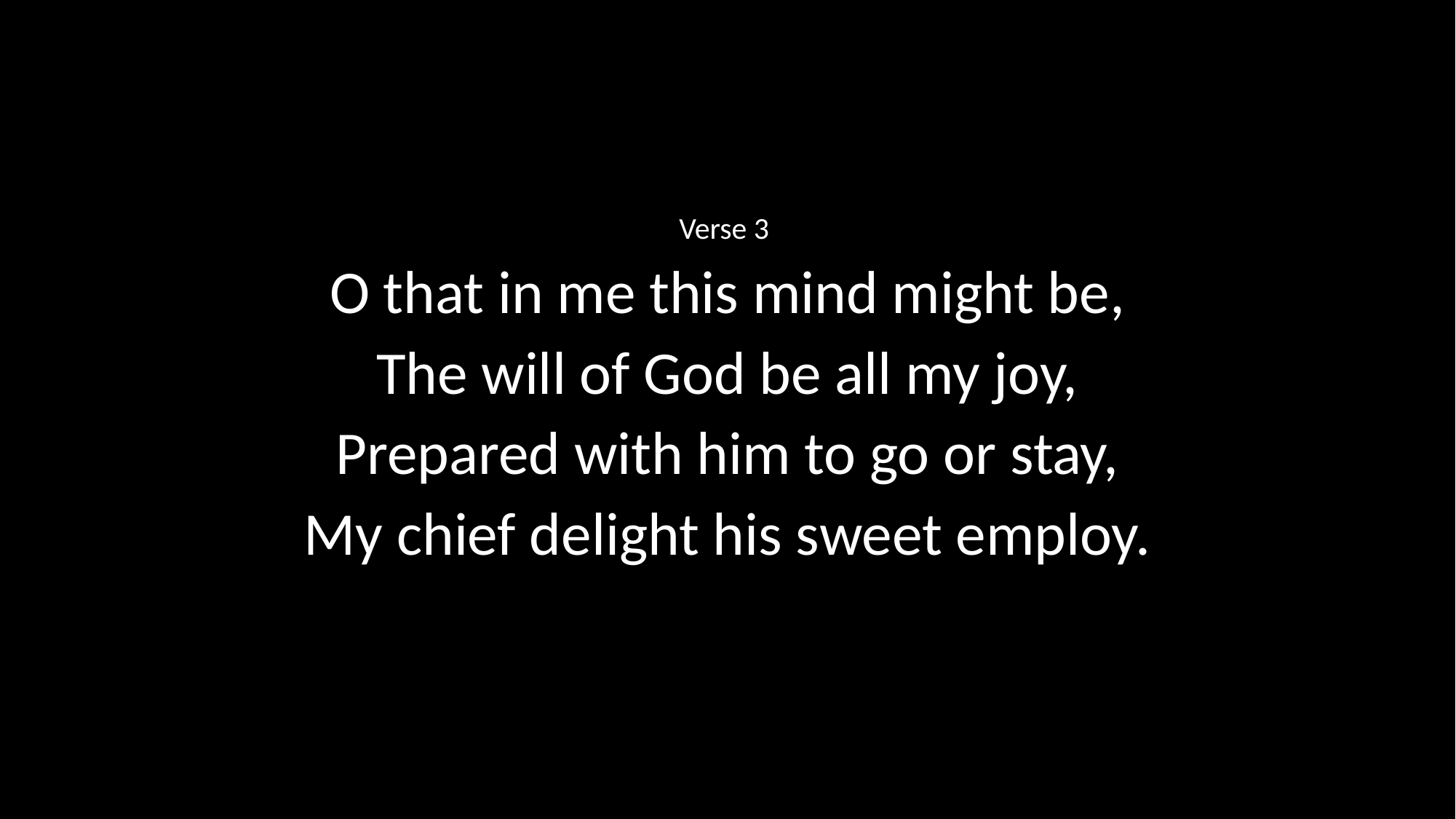

Verse 3
O that in me this mind might be,
The will of God be all my joy,
Prepared with him to go or stay,
My chief delight his sweet employ.